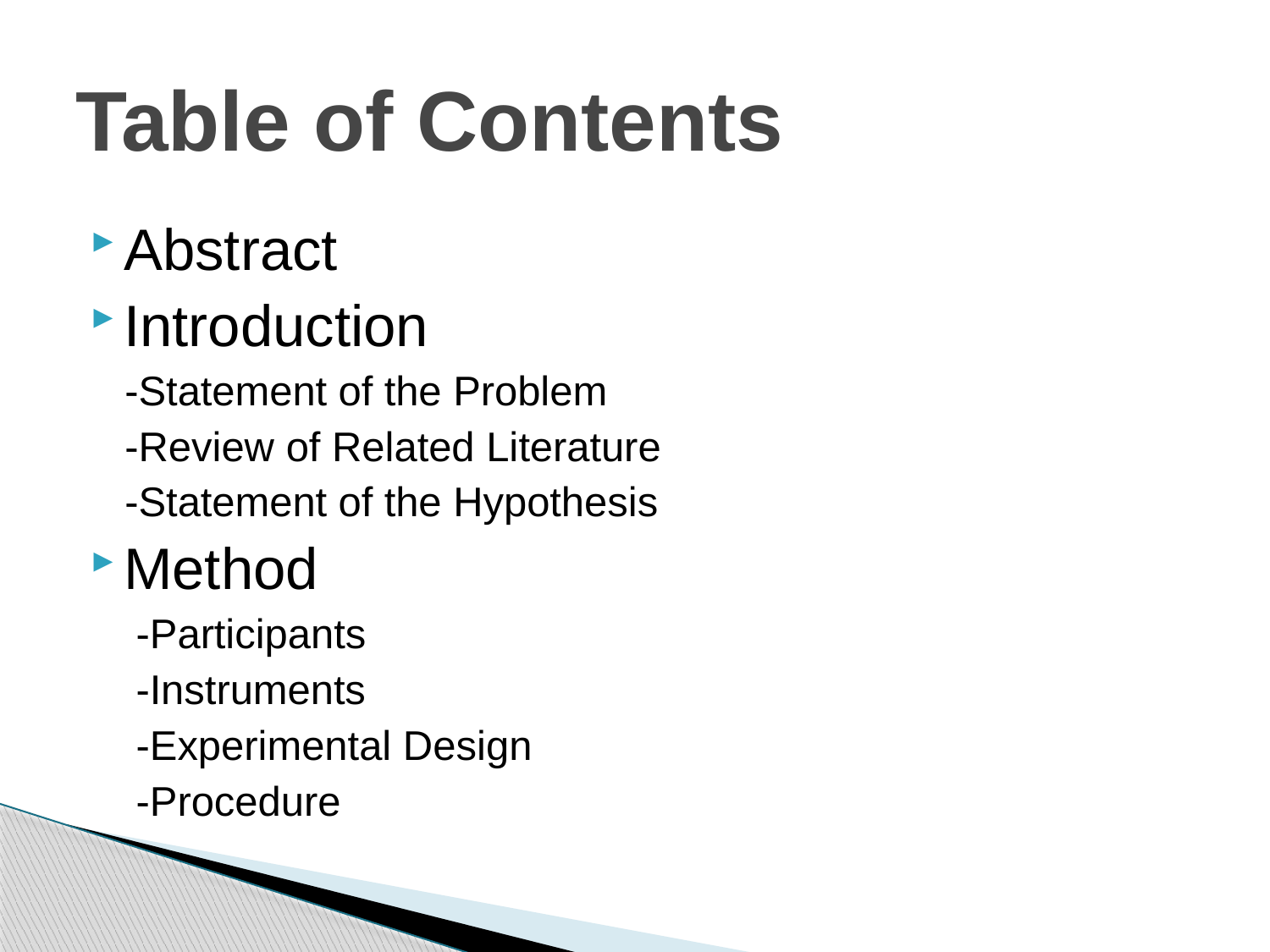

# Table of Contents
Abstract
Introduction
   -Statement of the Problem
   -Review of Related Literature
   -Statement of the Hypothesis
Method
    -Participants
    -Instruments
    -Experimental Design
    -Procedure